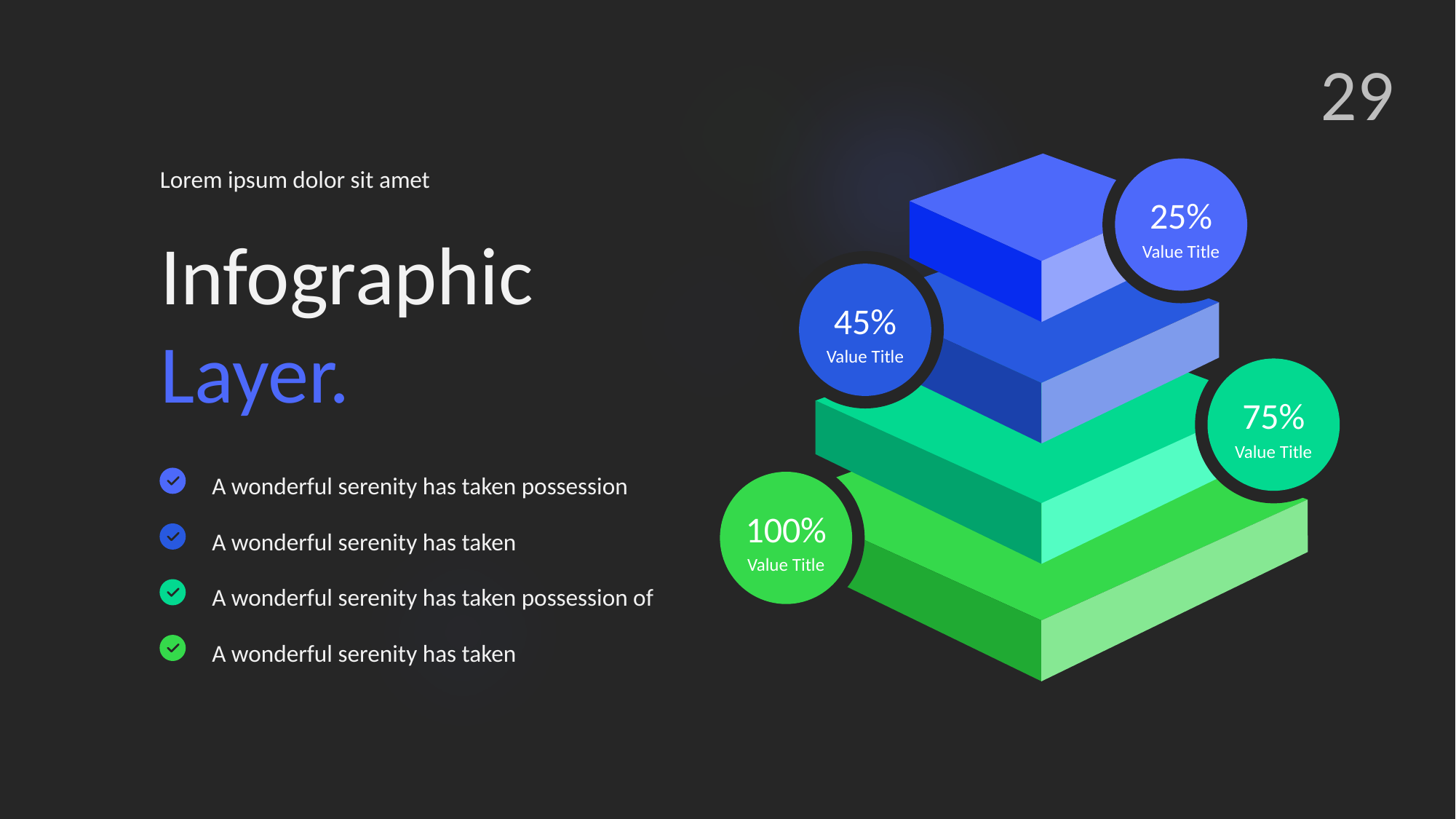

29

25%
Value Title
Lorem ipsum dolor sit amet

Infographic Layer.

45%
Value Title

75%
Value Title

A wonderful serenity has taken possession

100%
Value Title
A wonderful serenity has taken

A wonderful serenity has taken possession of

A wonderful serenity has taken